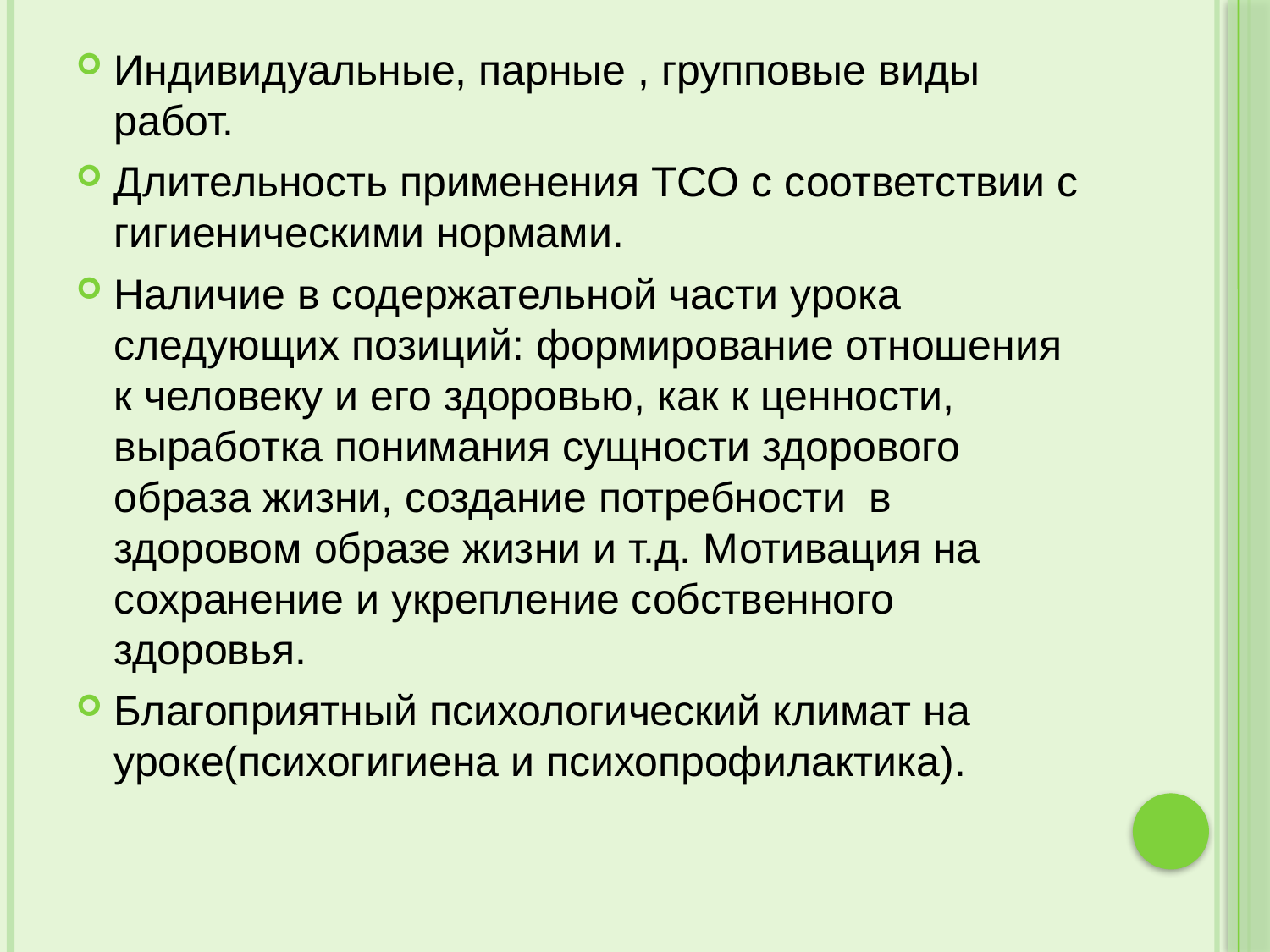

Индивидуальные, парные , групповые виды работ.
Длительность применения ТСО с соответствии с гигиеническими нормами.
Наличие в содержательной части урока следующих позиций: формирование отношения к человеку и его здоровью, как к ценности, выработка понимания сущности здорового образа жизни, создание потребности  в здоровом образе жизни и т.д. Мотивация на сохранение и укрепление собственного здоровья.
Благоприятный психологический климат на уроке(психогигиена и психопрофилактика).